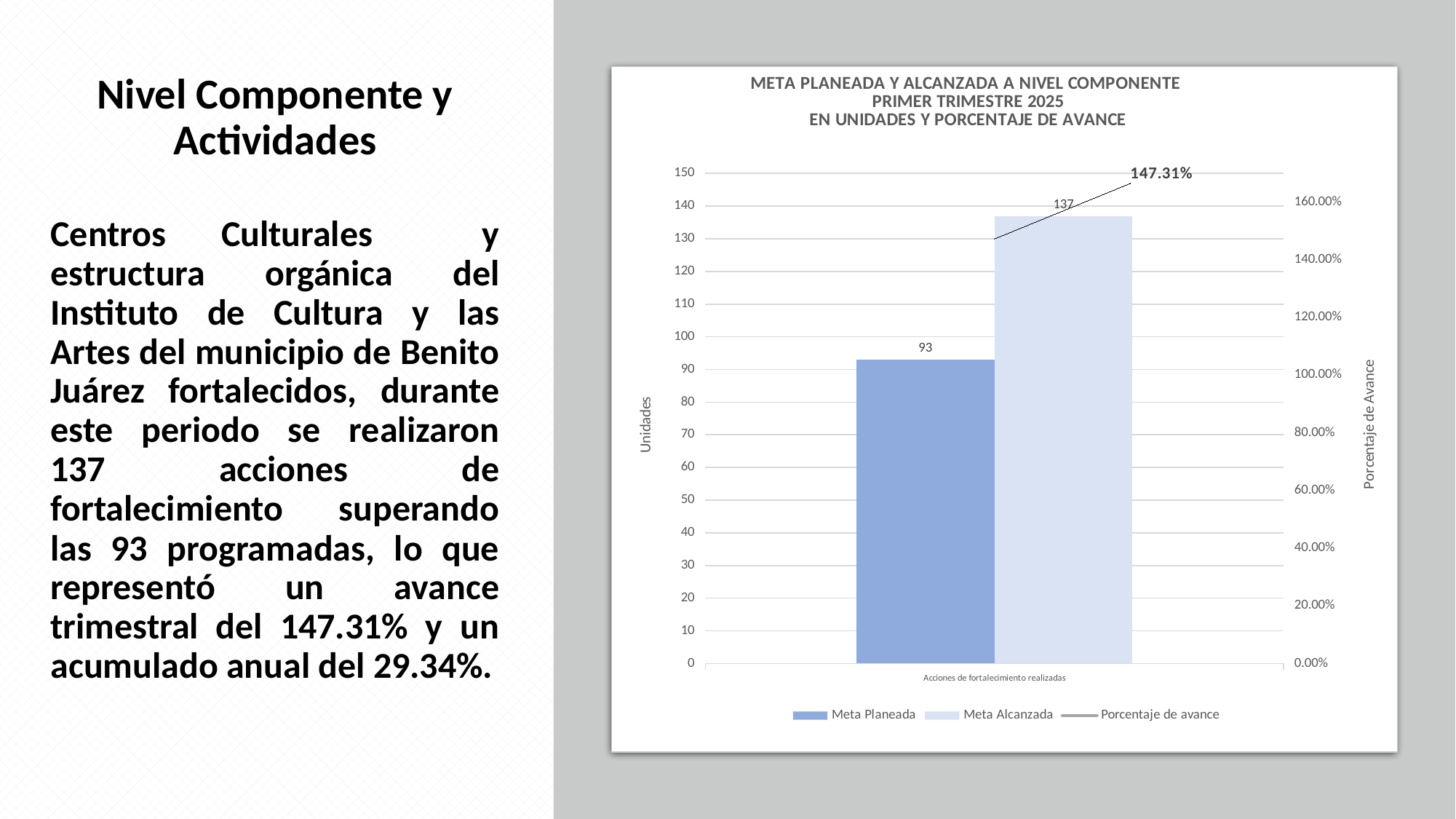

Nivel Componente y Actividades

Centros Culturales  y estructura orgánica del Instituto de Cultura y las Artes del municipio de Benito Juárez fortalecidos, durante este periodo se realizaron 137 acciones de fortalecimiento superando las 93 programadas, lo que representó un avance trimestral del 147.31% y un acumulado anual del 29.34%.

### Chart: META PLANEADA Y ALCANZADA A NIVEL COMPONENTE
PRIMER TRIMESTRE 2025
EN UNIDADES Y PORCENTAJE DE AVANCE

| Category | Meta Planeada | Meta Alcanzada |  |
|---|---|---|---|
| Acciones de fortalecimiento realizadas | 93.0 | 137.0 | 1.4731182795698925 |